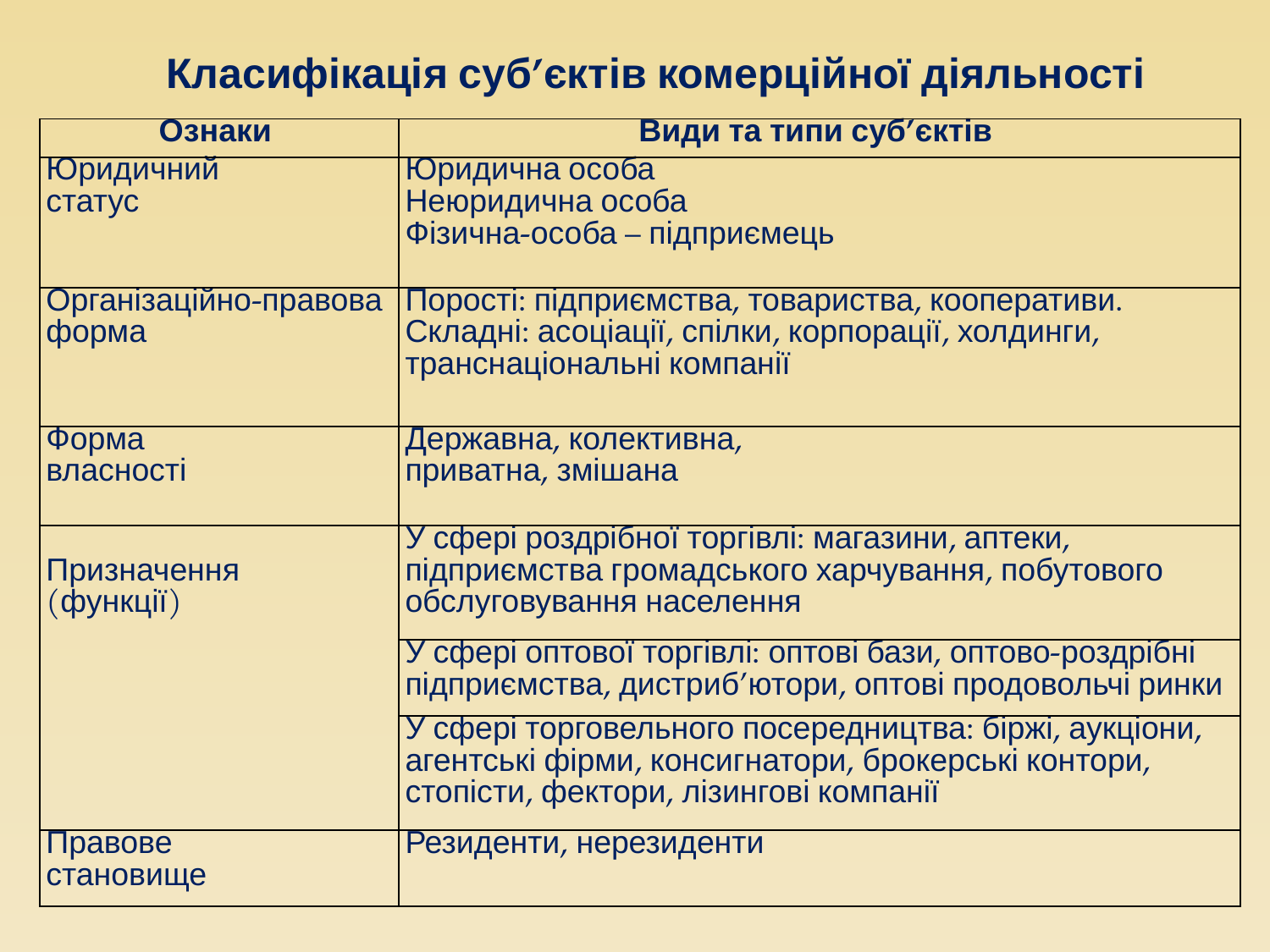

Класифікація суб’єктів комерційної діяльності
| Ознаки | Види та типи суб’єктів |
| --- | --- |
| Юридичний статус | Юридична особа Неюридична особа Фізична-особа – підприємець |
| Організаційно-правова форма | Порості: підприємства, товариства, кооперативи. Складні: асоціації, спілки, корпорації, холдинги, транснаціональні компанії |
| Форма власності | Державна, колективна, приватна, змішана |
| Призначення (функції) | У сфері роздрібної торгівлі: магазини, аптеки, підприємства громадського харчування, побутового обслуговування населення |
|  | У сфері оптової торгівлі: оптові бази, оптово-роздрібні підприємства, дистриб’ютори, оптові продовольчі ринки |
|  | У сфері торговельного посередництва: біржі, аукціони, агентські фірми, консигнатори, брокерські контори, стопісти, фектори, лізингові компанії |
| Правове становище | Резиденти, нерезиденти |